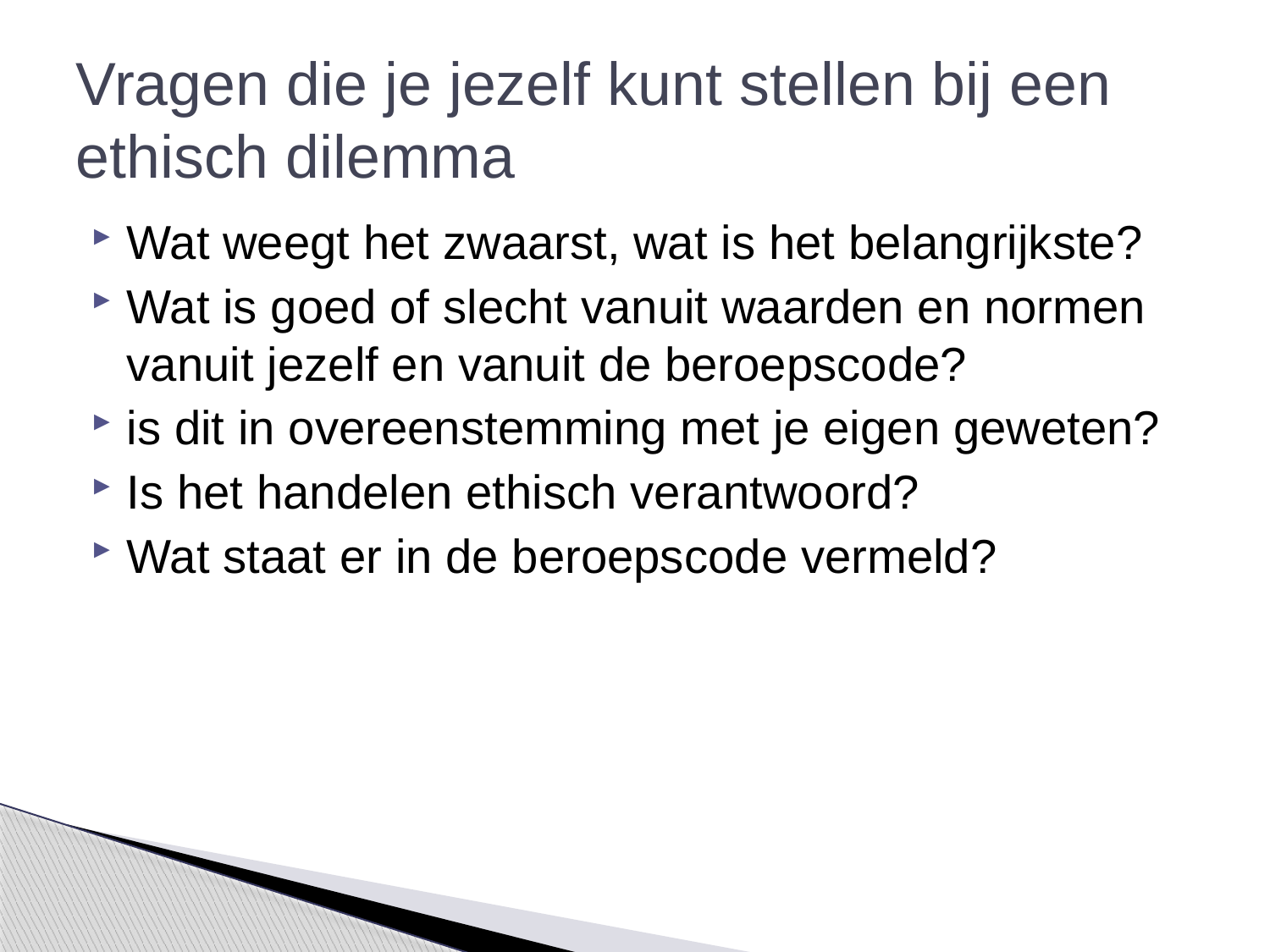

# Vragen die je jezelf kunt stellen bij een ethisch dilemma
Wat weegt het zwaarst, wat is het belangrijkste?
Wat is goed of slecht vanuit waarden en normen vanuit jezelf en vanuit de beroepscode?
is dit in overeenstemming met je eigen geweten?
Is het handelen ethisch verantwoord?
Wat staat er in de beroepscode vermeld?